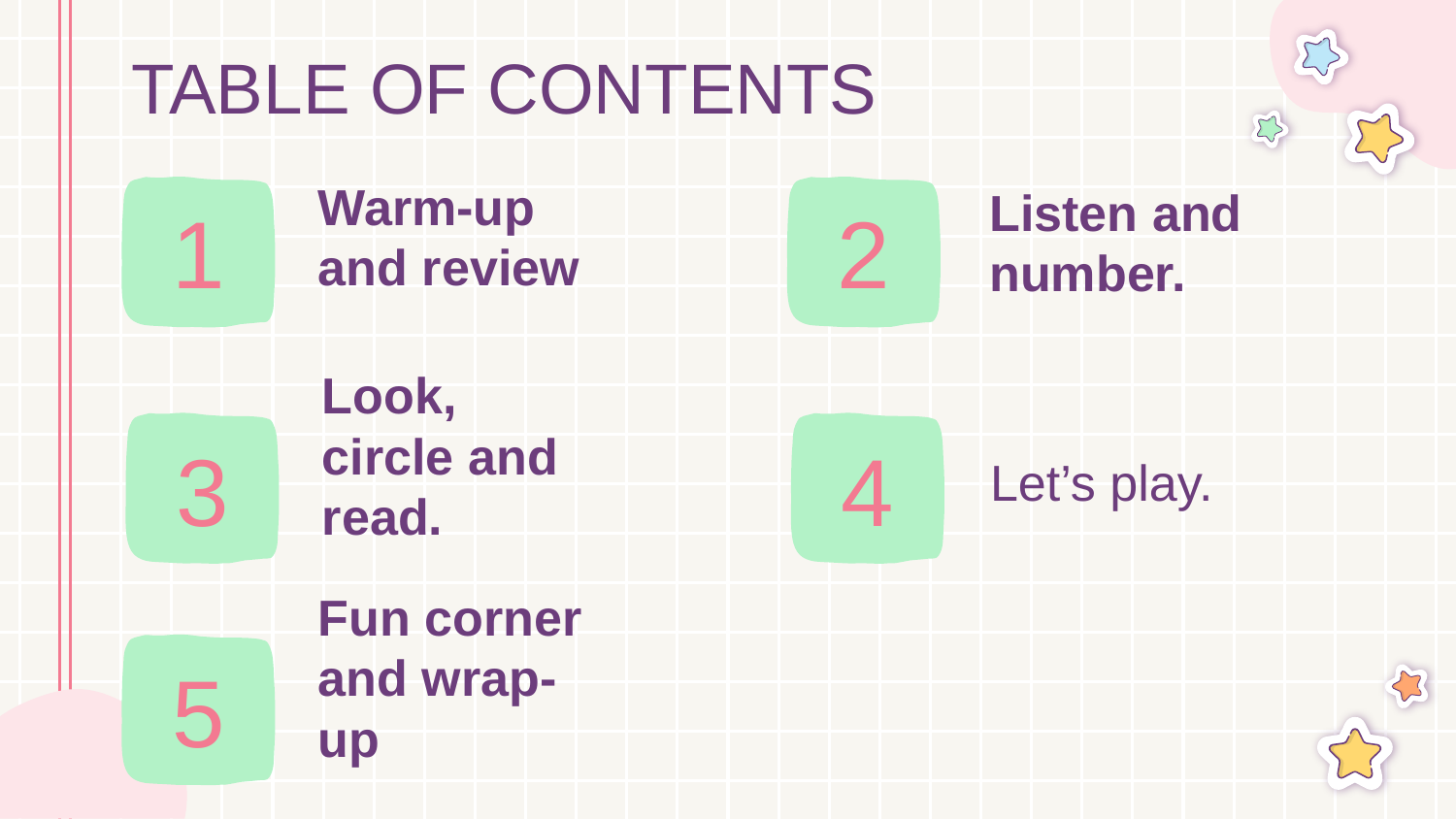

TABLE OF CONTENTS

# Warm-up and review
Listen and number.

1
2

Let’s play.
3
4
Look, circle and read.

5

Fun corner and wrap-up